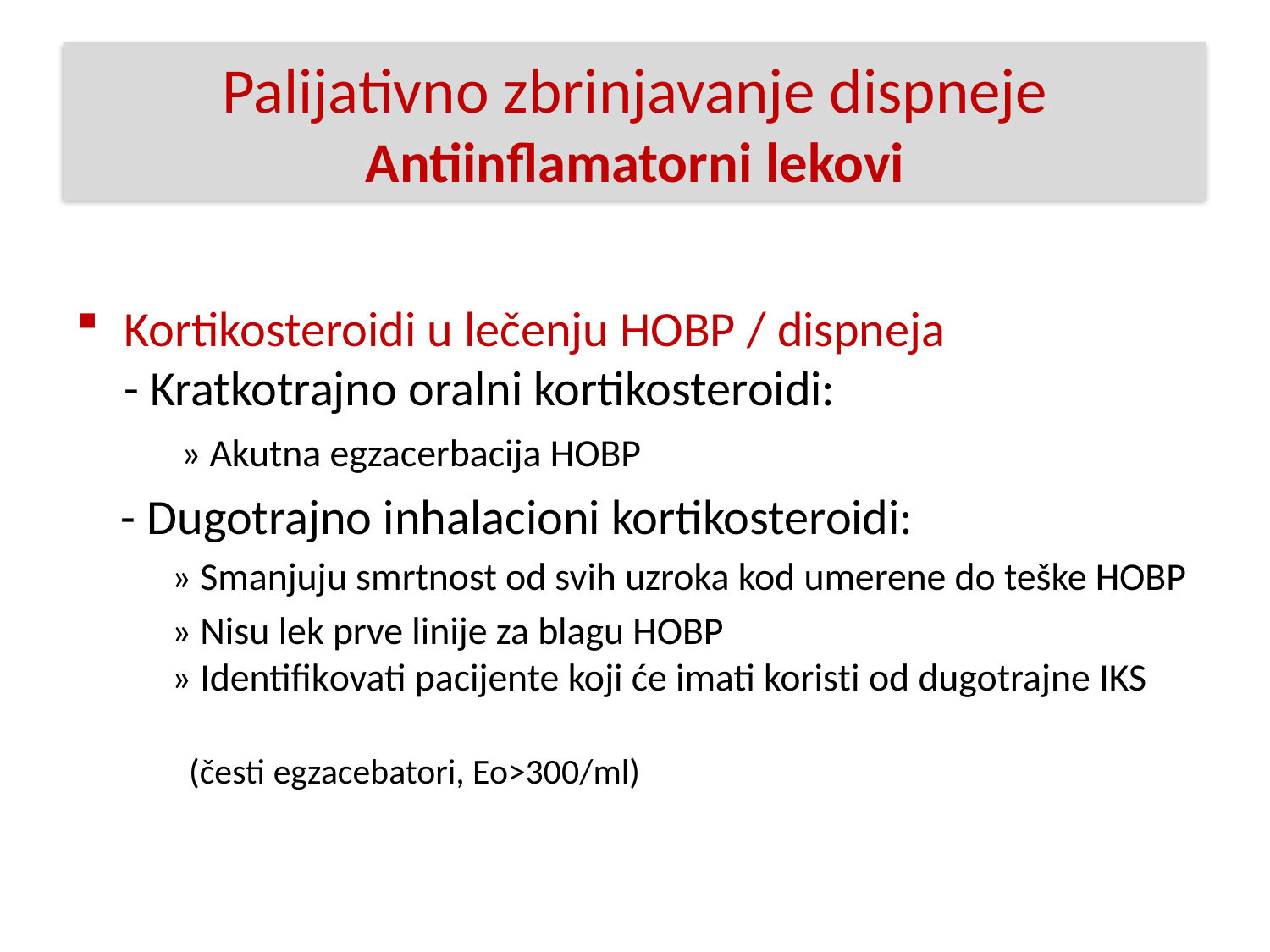

#
Palijativno zbrinjavanje dispneje
Antiinflamatorni lekovi

Kortikosteroidi u lečenju HOBP / dispneja                     - Kratkotrajno oralni kortikosteroidi:
           » Akutna egzacerbacija HOBP
    - Dugotrajno inhalacioni kortikosteroidi:
           » Smanjuju smrtnost od svih uzroka kod umerene do teške HOBP
           » Nisu lek prve linije za blagu HOBP
           » Identifikovati pacijente koji će imati koristi od dugotrajne IKS
             (česti egzacebatori, Eo>300/ml)